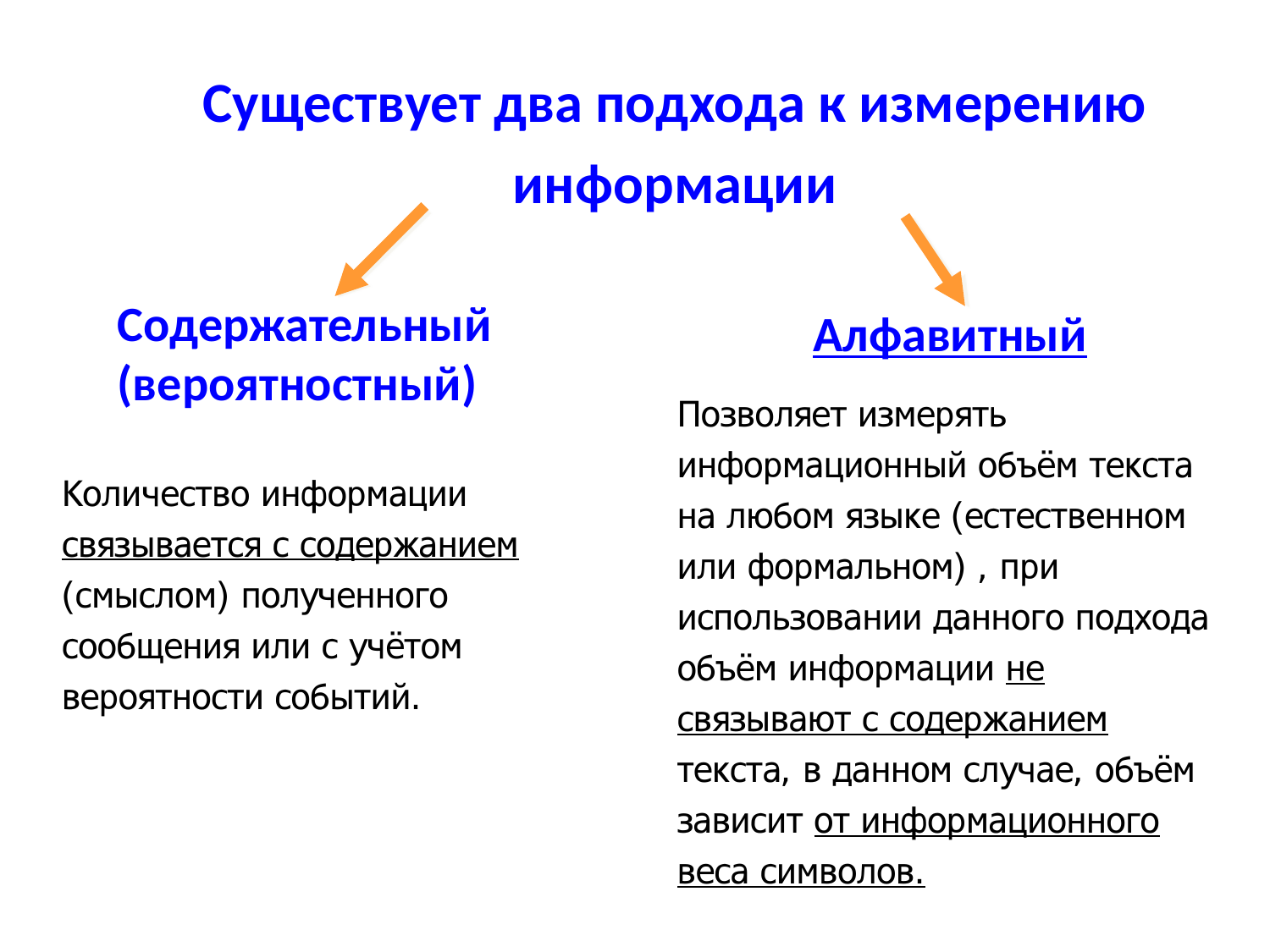

Существует два подхода к измерению информации

Содержательный (вероятностный)
Алфавитный
Позволяет измерять информационный объём текста на любом языке (естественном или формальном) , при использовании данного подхода объём информации не связывают с содержанием текста, в данном случае, объём зависит от информационного веса символов.

Количество информации связывается с содержанием (смыслом) полученного сообщения или с учётом вероятности событий.